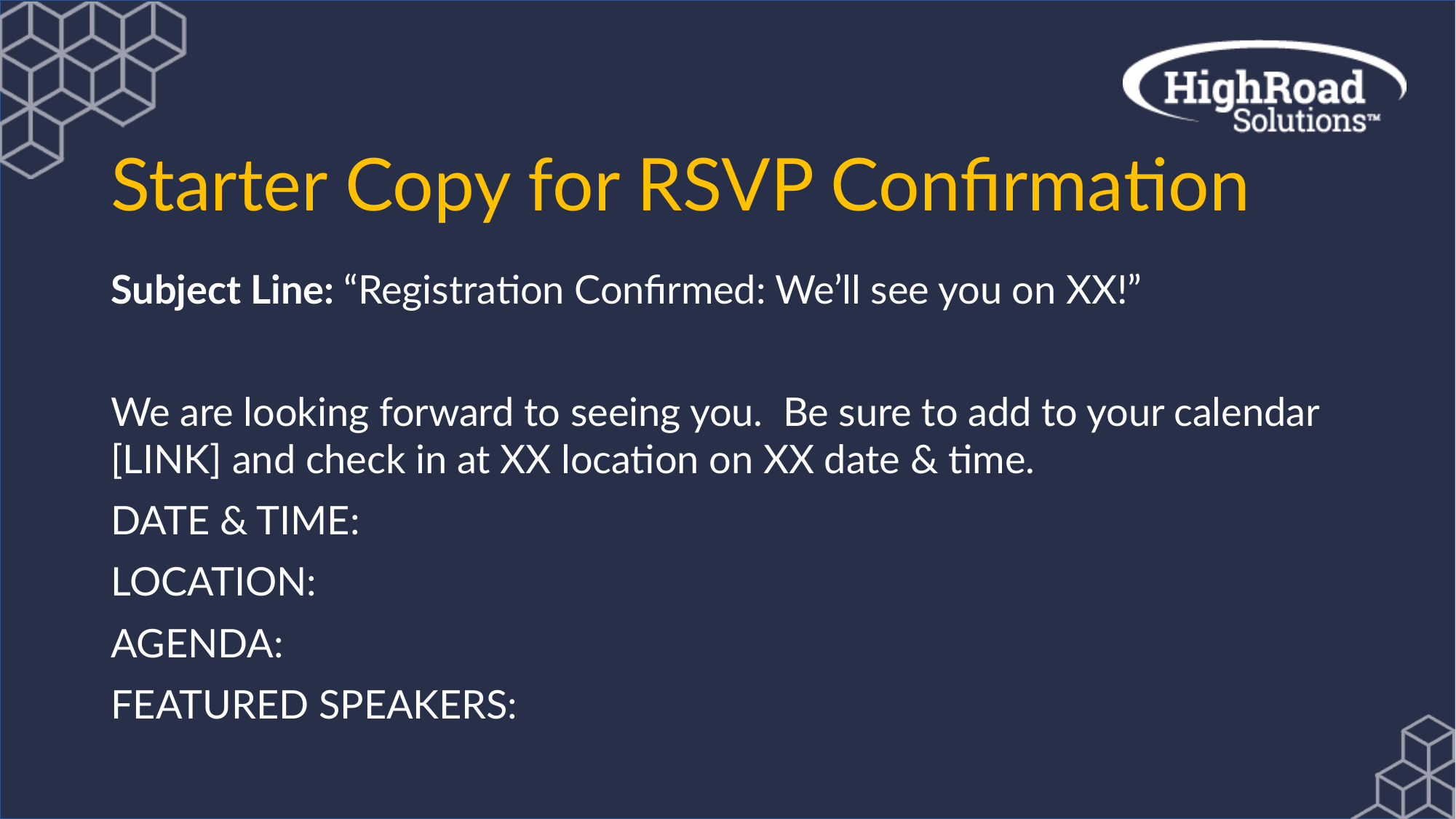

# Starter Copy for RSVP Confirmation
Subject Line: “Registration Confirmed: We’ll see you on XX!”

We are looking forward to seeing you.  Be sure to add to your calendar [LINK] and check in at XX location on XX date & time.
DATE & TIME:
LOCATION:
AGENDA:
FEATURED SPEAKERS: